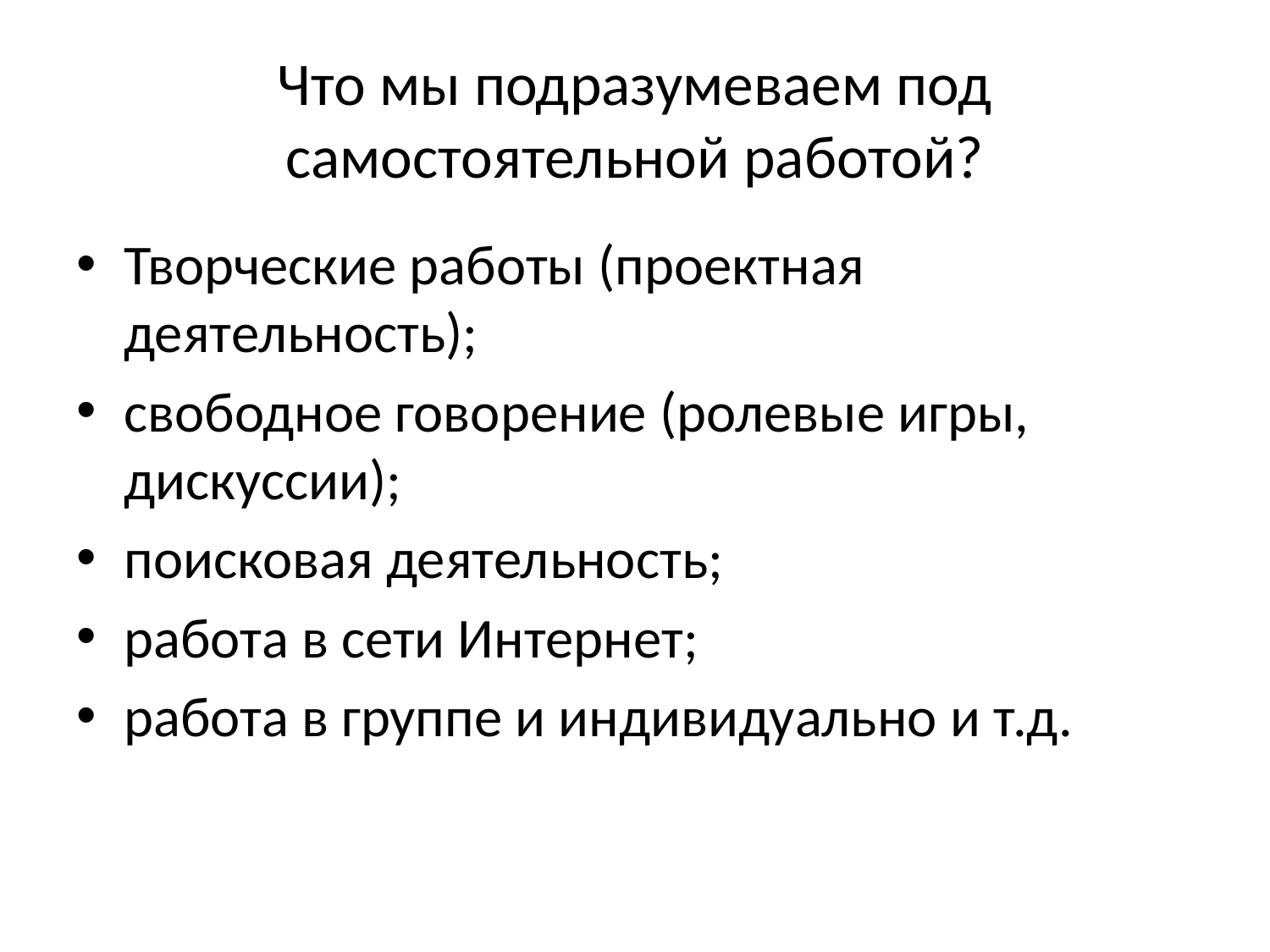

# Что мы подразумеваем под самостоятельной работой?
Творческие работы (проектная деятельность);
свободное говорение (ролевые игры, дискуссии);
поисковая деятельность;
работа в сети Интернет;
работа в группе и индивидуально и т.д.